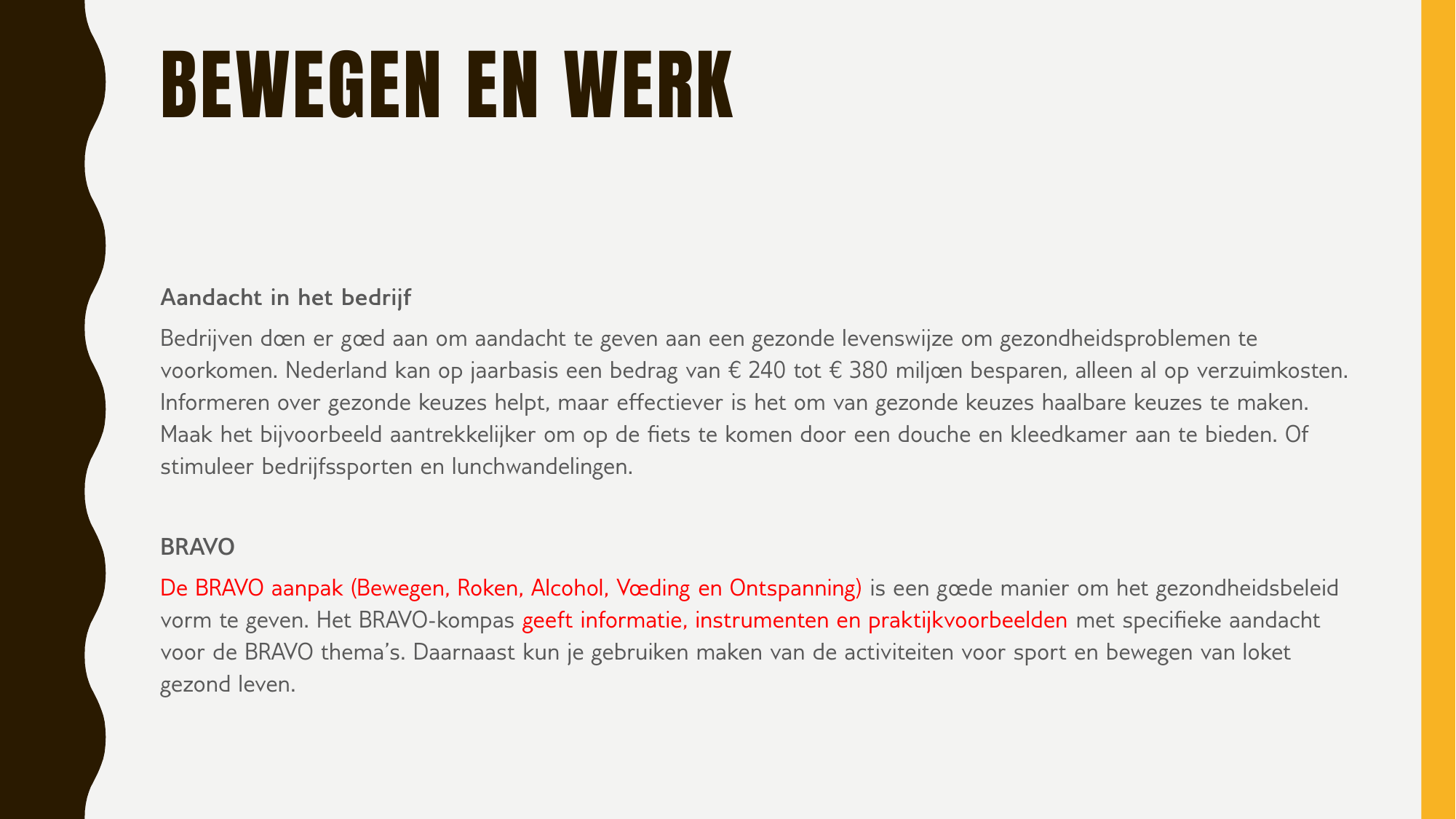

# Bewegen en werk
Aandacht in het bedrijf
Bedrijven doen er goed aan om aandacht te geven aan een gezonde levenswijze om gezondheidsproblemen te voorkomen. Nederland kan op jaarbasis een bedrag van € 240 tot € 380 miljoen besparen, alleen al op verzuimkosten. Informeren over gezonde keuzes helpt, maar effectiever is het om van gezonde keuzes haalbare keuzes te maken. Maak het bijvoorbeeld aantrekkelijker om op de fiets te komen door een douche en kleedkamer aan te bieden. Of stimuleer bedrijfssporten en lunchwandelingen.

BRAVO
De BRAVO aanpak (Bewegen, Roken, Alcohol, Voeding en Ontspanning) is een goede manier om het gezondheidsbeleid vorm te geven. Het BRAVO-kompas geeft informatie, instrumenten en praktijkvoorbeelden met specifieke aandacht voor de BRAVO thema’s. Daarnaast kun je gebruiken maken van de activiteiten voor sport en bewegen van loket gezond leven.